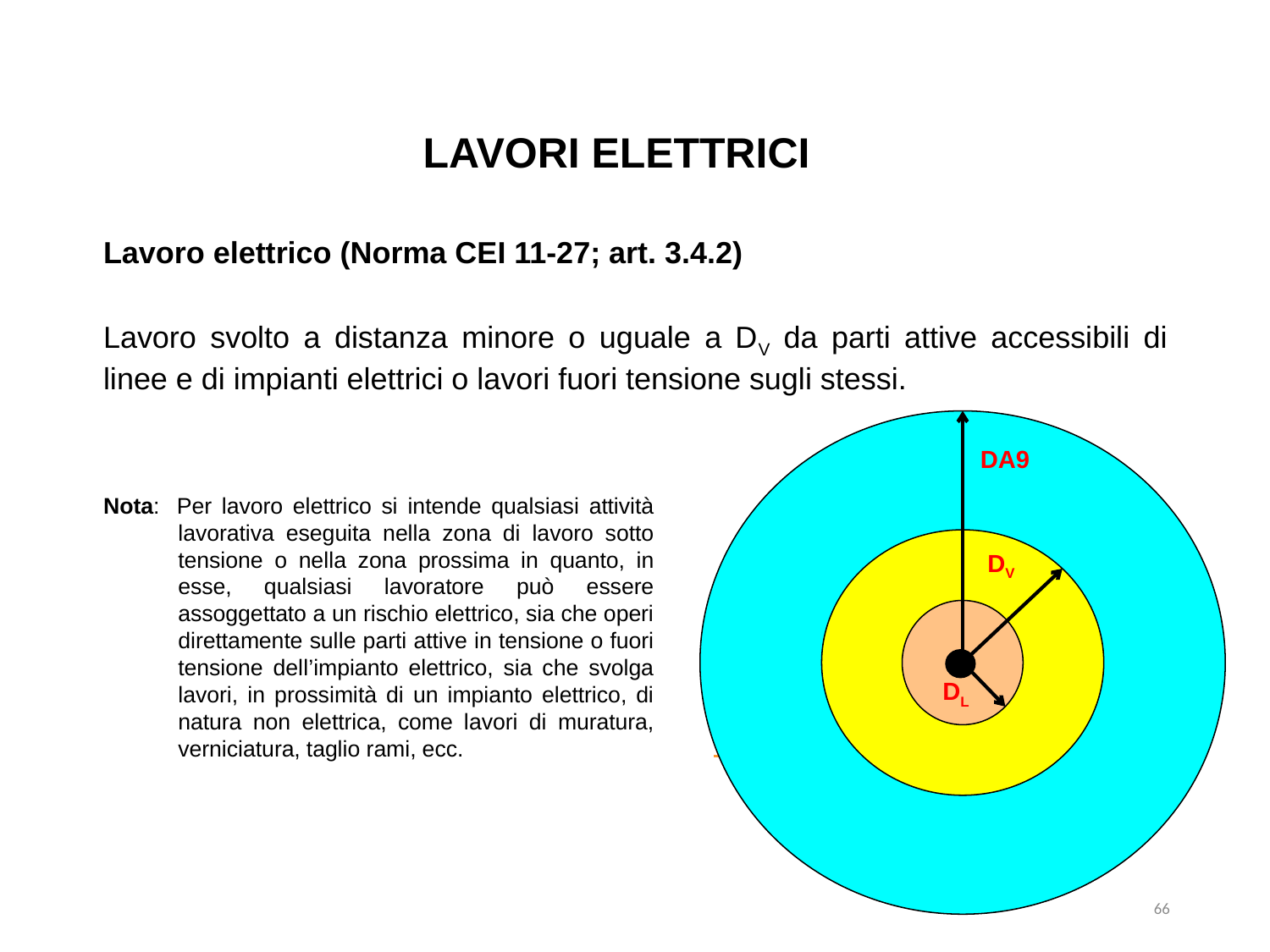

LAVORI ELETTRICI
Lavoro elettrico (Norma CEI 11-27; art. 3.4.2)
Lavoro svolto a distanza minore o uguale a DV da parti attive accessibili di linee e di impianti elettrici o lavori fuori tensione sugli stessi.

DA9
Nota:  Per lavoro elettrico si intende qualsiasi attività lavorativa eseguita nella zona di lavoro sotto tensione o nella zona prossima in quanto, in esse, qualsiasi lavoratore può essere assoggettato a un rischio elettrico, sia che operi direttamente sulle parti attive in tensione o fuori tensione dell’impianto elettrico, sia che svolga lavori, in prossimità di un impianto elettrico, di natura non elettrica, come lavori di muratura, verniciatura, taglio rami, ecc.
DV

DL
66